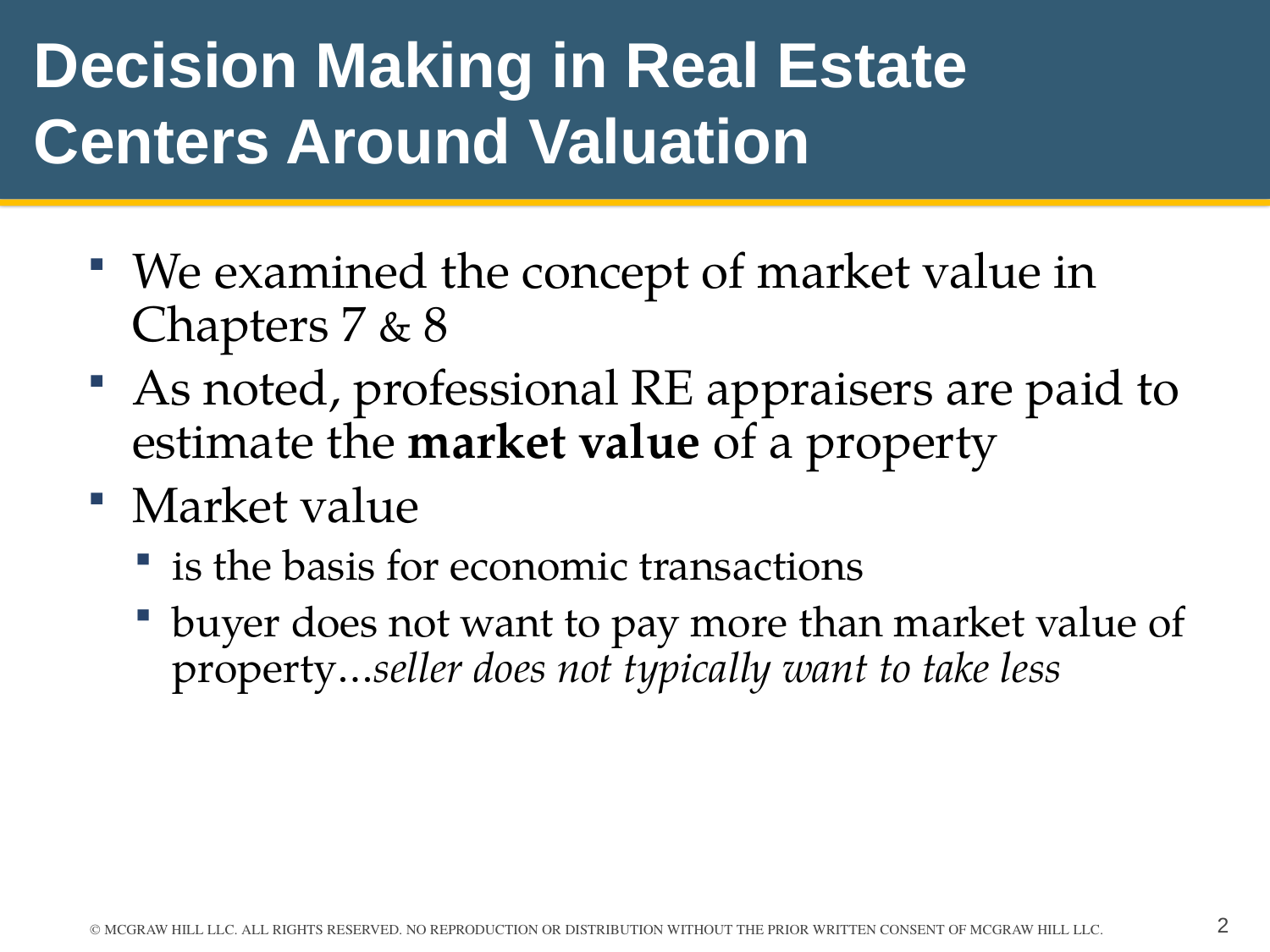

# Decision Making in Real Estate Centers Around Valuation
We examined the concept of market value in Chapters 7 & 8
As noted, professional RE appraisers are paid to estimate the market value of a property
Market value
is the basis for economic transactions
buyer does not want to pay more than market value of property…seller does not typically want to take less
© MCGRAW HILL LLC. ALL RIGHTS RESERVED. NO REPRODUCTION OR DISTRIBUTION WITHOUT THE PRIOR WRITTEN CONSENT OF MCGRAW HILL LLC.
2